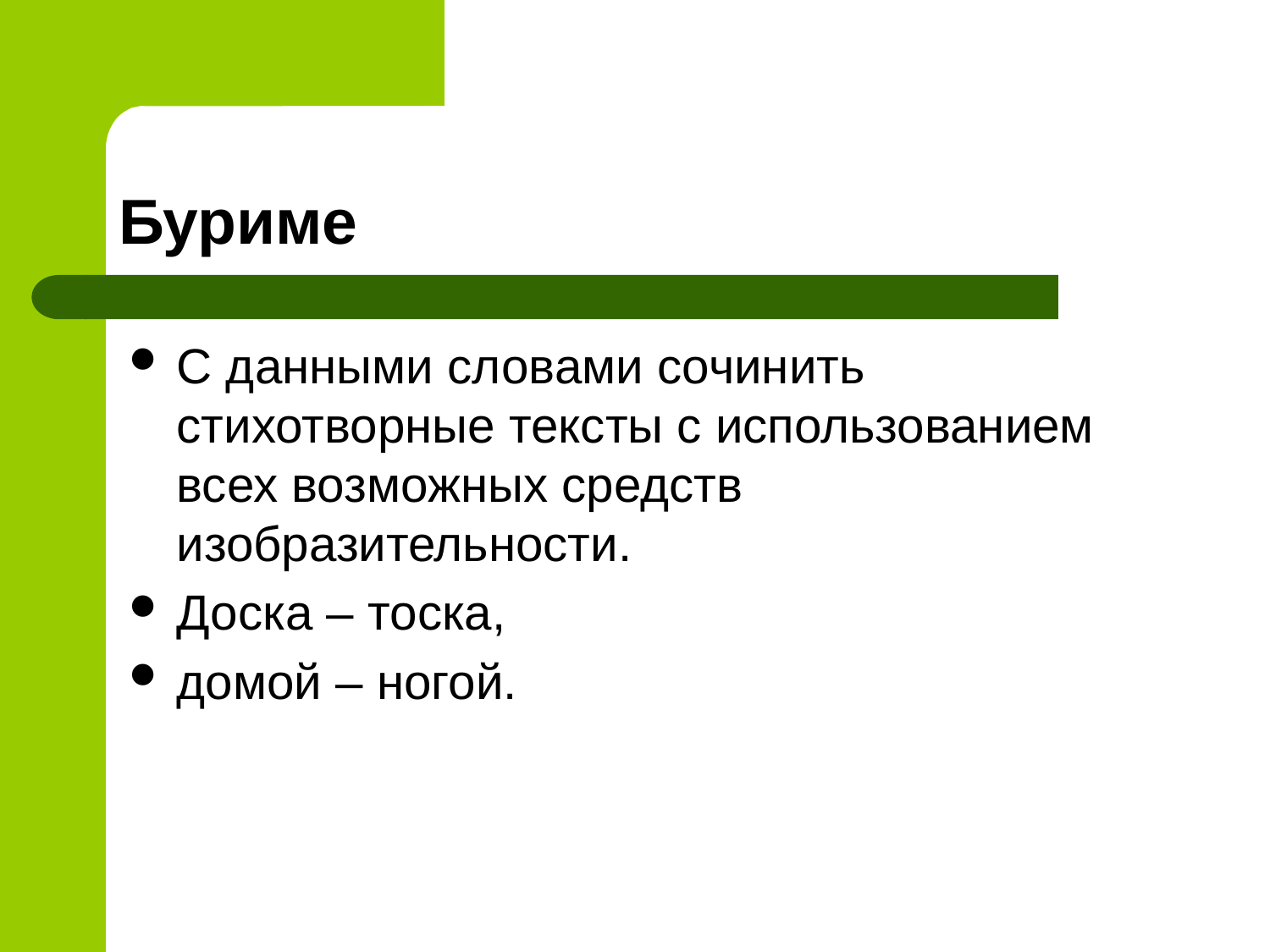

# Буриме
С данными словами сочинить стихотворные тексты с использованием всех возможных средств изобразительности.
Доска – тоска,
домой – ногой.